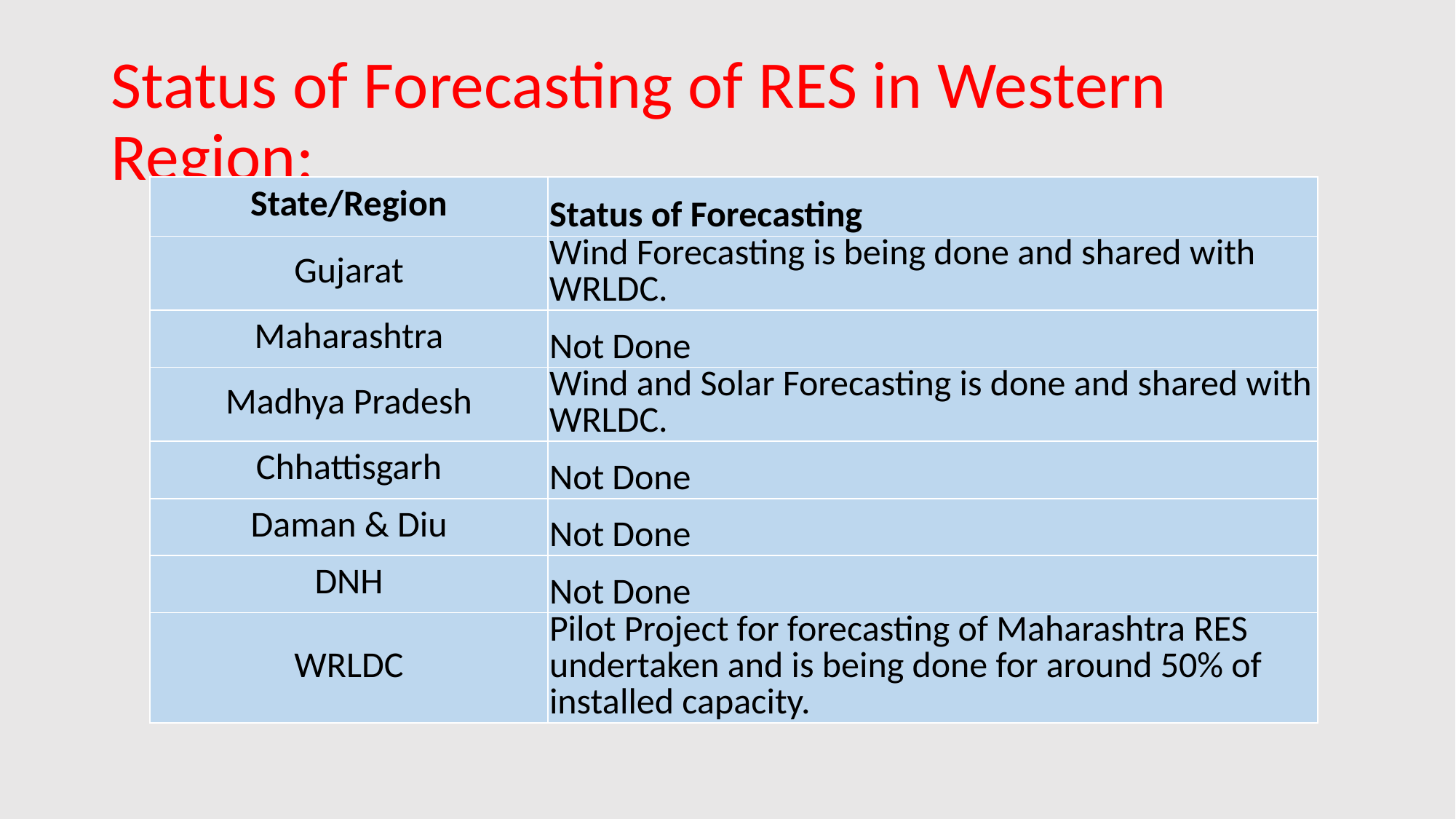

# Status of Forecasting of RES in Western Region:
| State/Region | Status of Forecasting |
| --- | --- |
| Gujarat | Wind Forecasting is being done and shared with WRLDC. |
| Maharashtra | Not Done |
| Madhya Pradesh | Wind and Solar Forecasting is done and shared with WRLDC. |
| Chhattisgarh | Not Done |
| Daman & Diu | Not Done |
| DNH | Not Done |
| WRLDC | Pilot Project for forecasting of Maharashtra RES undertaken and is being done for around 50% of installed capacity. |